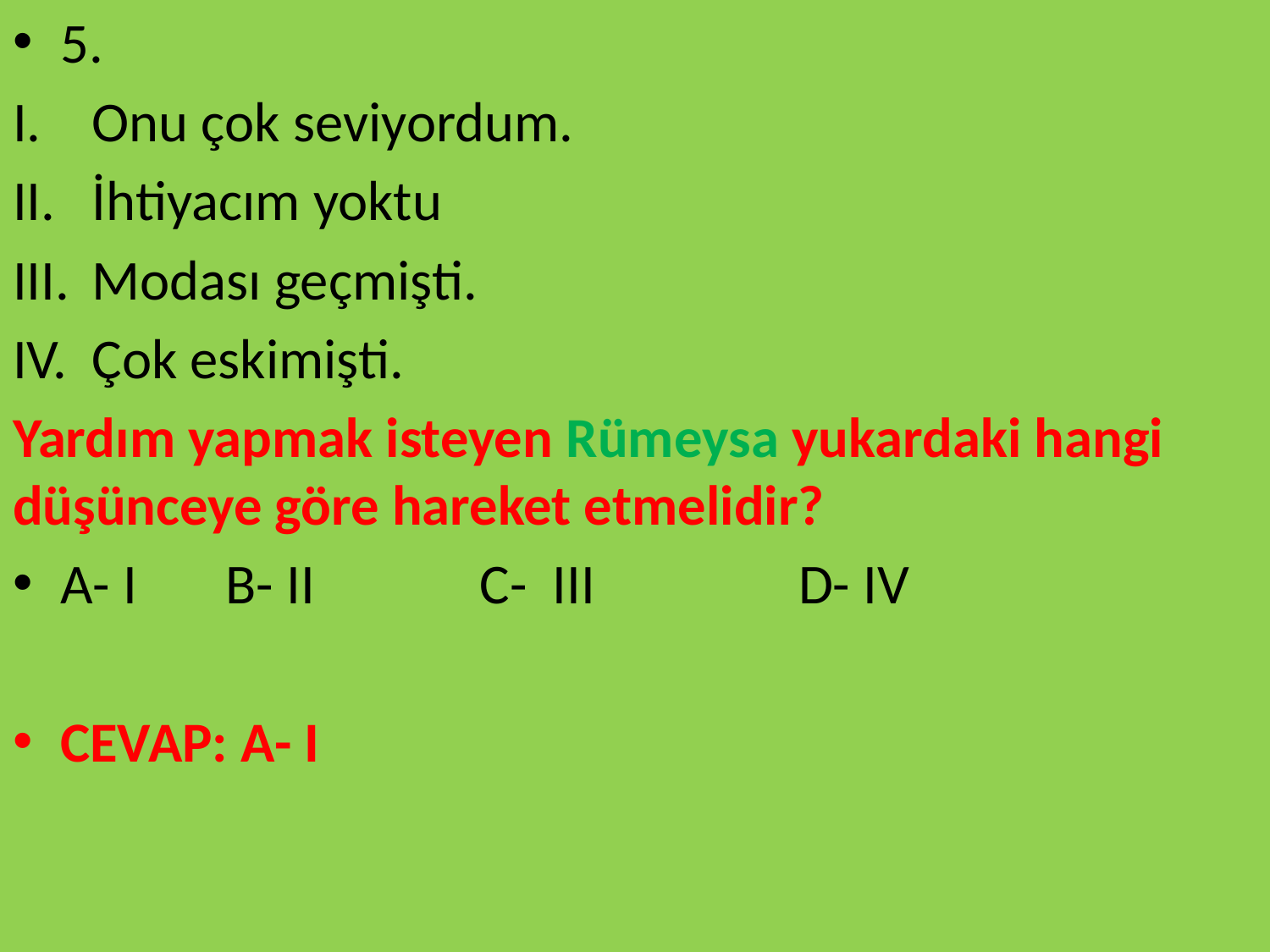

5.
Onu çok seviyordum.
İhtiyacım yoktu
Modası geçmişti.
Çok eskimişti.
Yardım yapmak isteyen Rümeysa yukardaki hangi düşünceye göre hareket etmelidir?
A- I       B- II             C-  III                D- IV

CEVAP: A- I